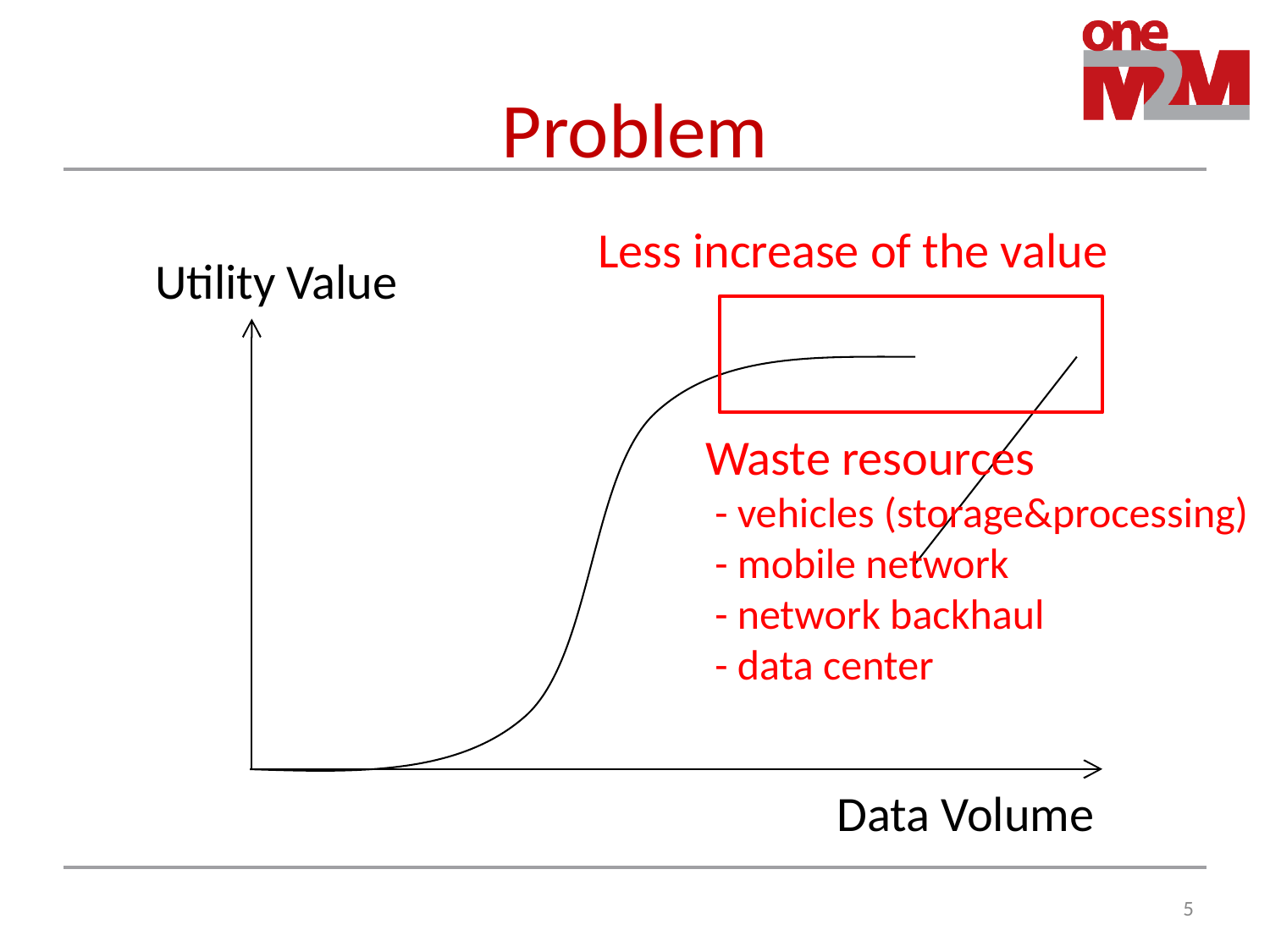

# Problem
Less increase of the value
Utility Value

Waste resources
 - vehicles (storage&processing)
 - mobile network
 - network backhaul
 - data center
Data Volume
5